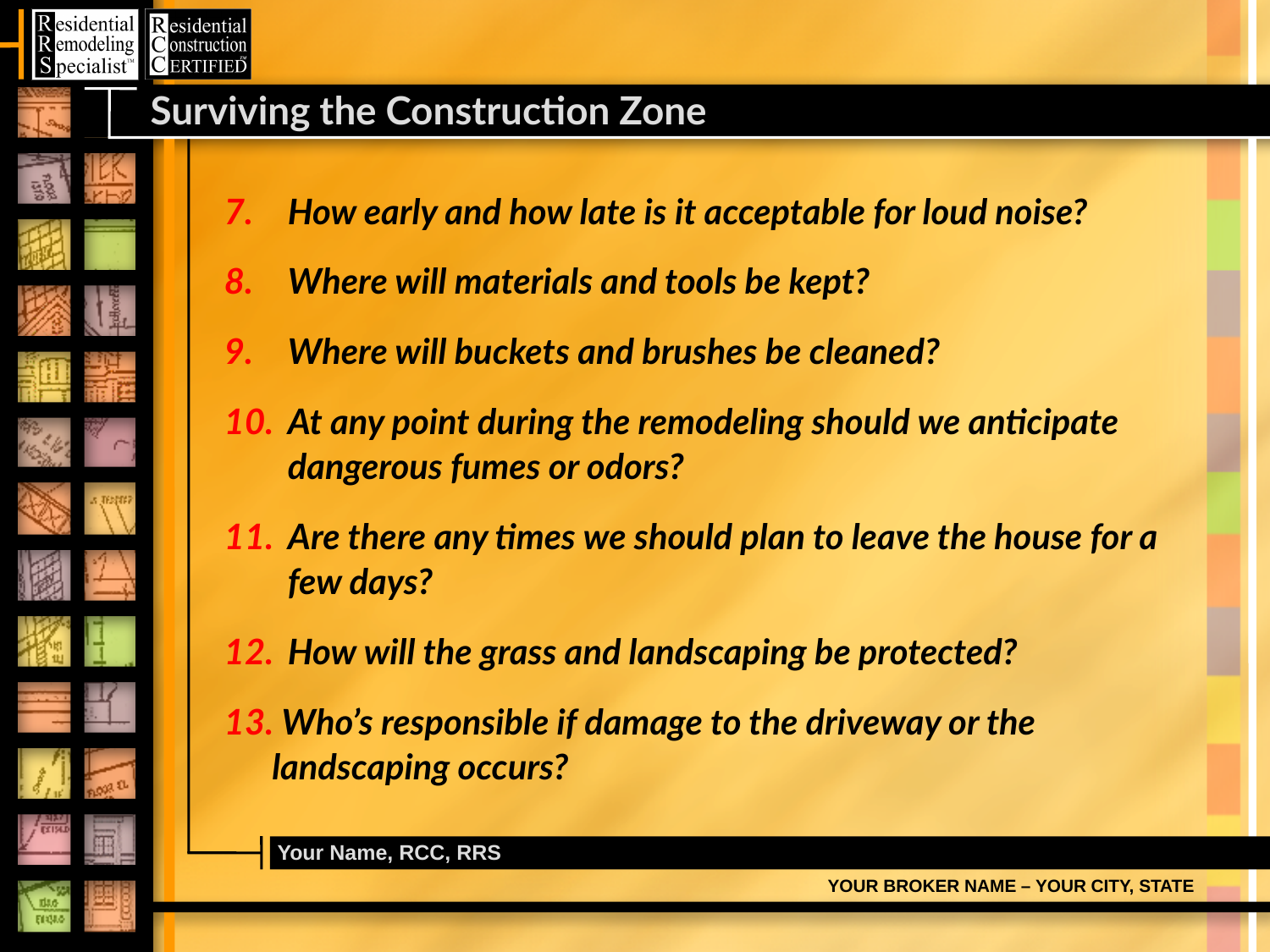

# Surviving the Construction Zone
How early and how late is it acceptable for loud noise?
Where will materials and tools be kept?
Where will buckets and brushes be cleaned?
At any point during the remodeling should we anticipate dangerous fumes or odors?
Are there any times we should plan to leave the house for a few days?
How will the grass and landscaping be protected?
 Who’s responsible if damage to the driveway or the landscaping occurs?
Your Name, RCC, RRS